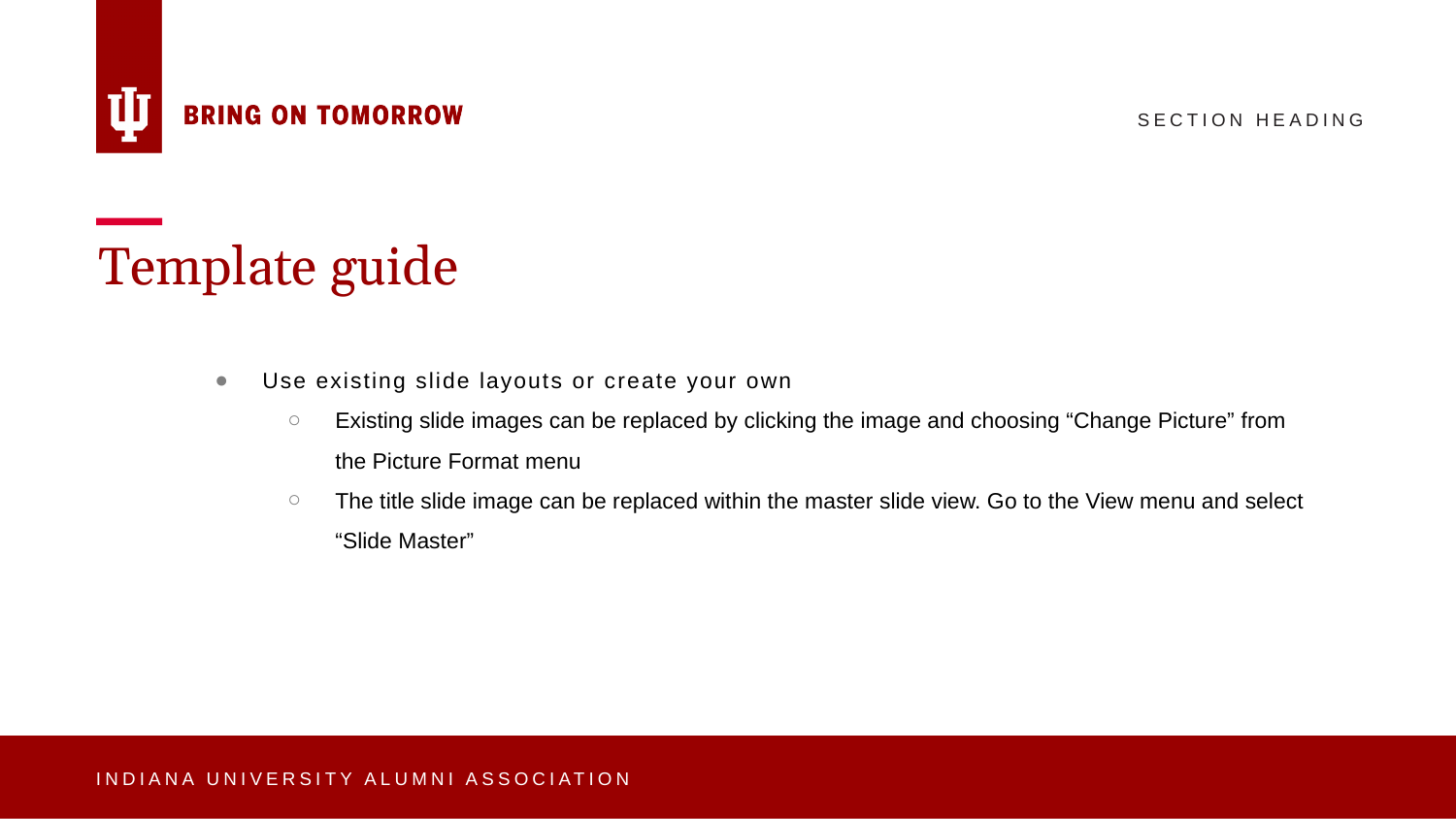

SECTION HEADING

Template guide
Use existing slide layouts or create your own
Existing slide images can be replaced by clicking the image and choosing “Change Picture” from the Picture Format menu
The title slide image can be replaced within the master slide view. Go to the View menu and select “Slide Master”